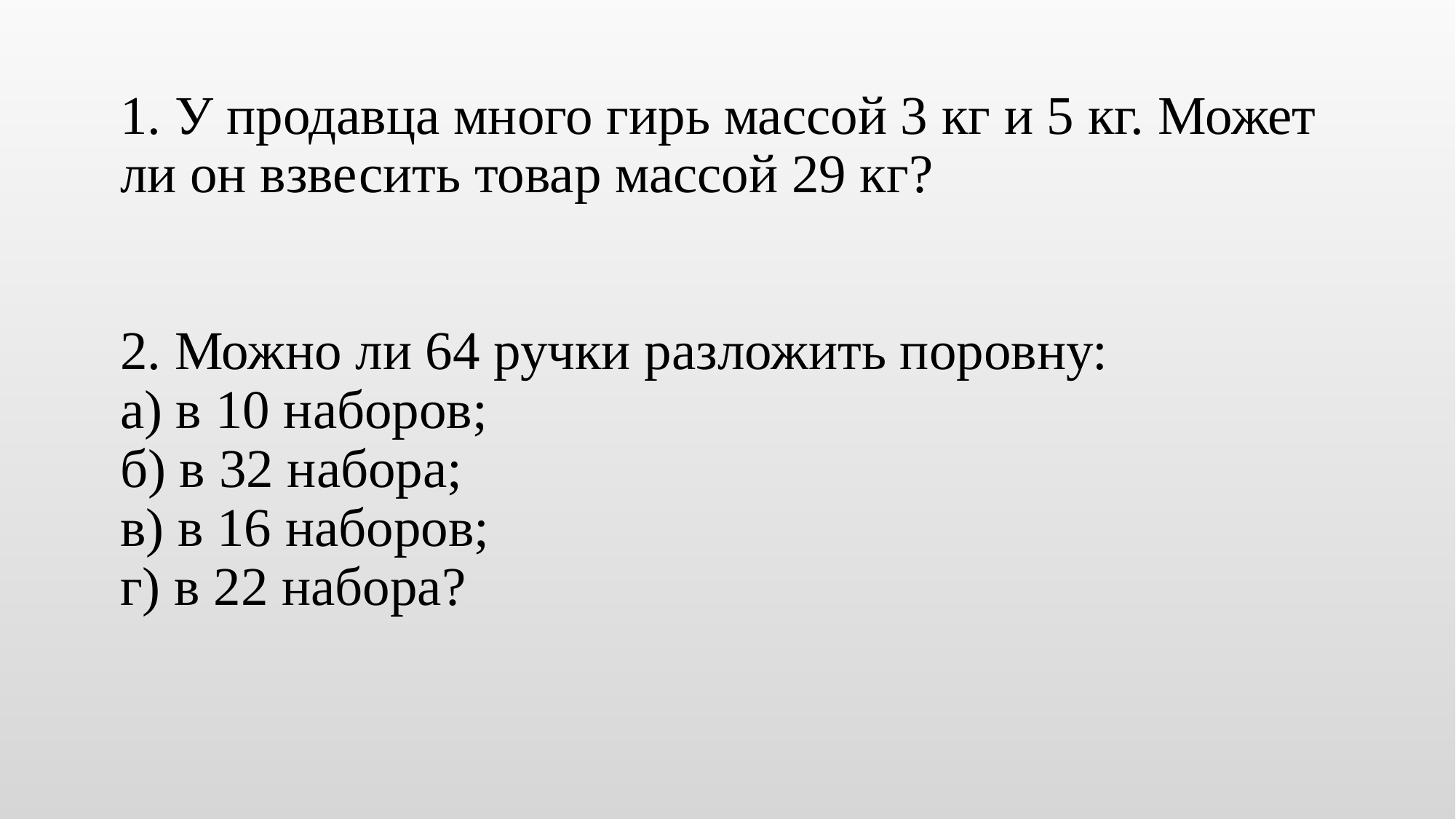

# 1. У продавца много гирь массой 3 кг и 5 кг. Может ли он взвесить товар массой 29 кг? 2. Можно ли 64 ручки разложить поровну: а) в 10 наборов; б) в 32 набора; в) в 16 наборов; г) в 22 набора?